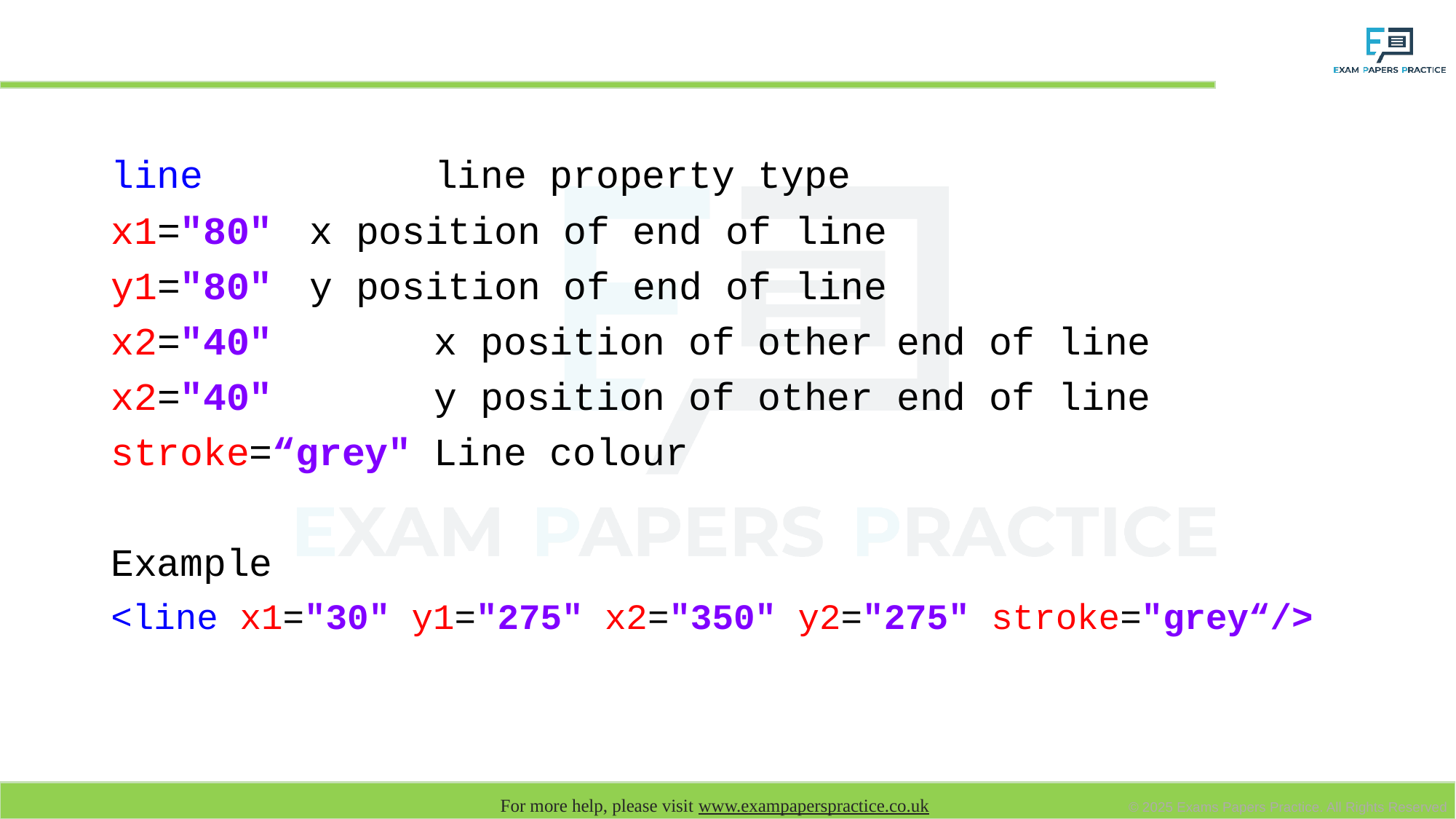

# Vector Properties - Line
line          line property type
x1="80" 		x position of end of line
y1="80" 		y position of end of line
x2="40"       x position of other end of line
x2="40"       y position of other end of line
stroke=“grey" Line colour

Example
<line x1="30" y1="275" x2="350" y2="275" stroke="grey“/>